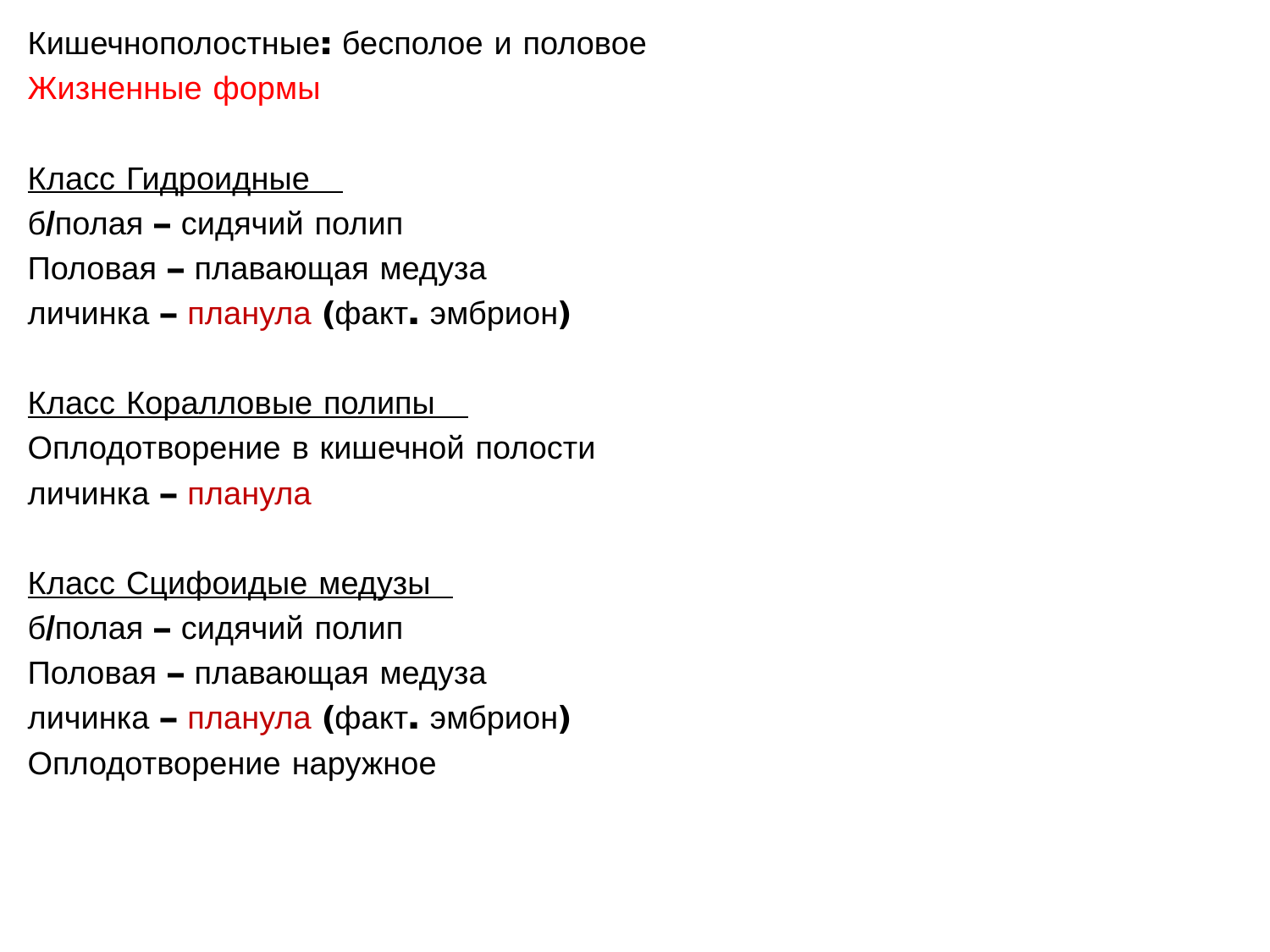

Кишечнополостные: бесполое и половое
Жизненные формы

Класс Гидроидные
б/полая – сидячий полип
Половая – плавающая медуза
личинка – планула (факт. эмбрион)

Класс Коралловые полипы
Оплодотворение в кишечной полости
личинка – планула

Класс Сцифоидые медузы
б/полая – сидячий полип
Половая – плавающая медуза
личинка – планула (факт. эмбрион)
Оплодотворение наружное

#